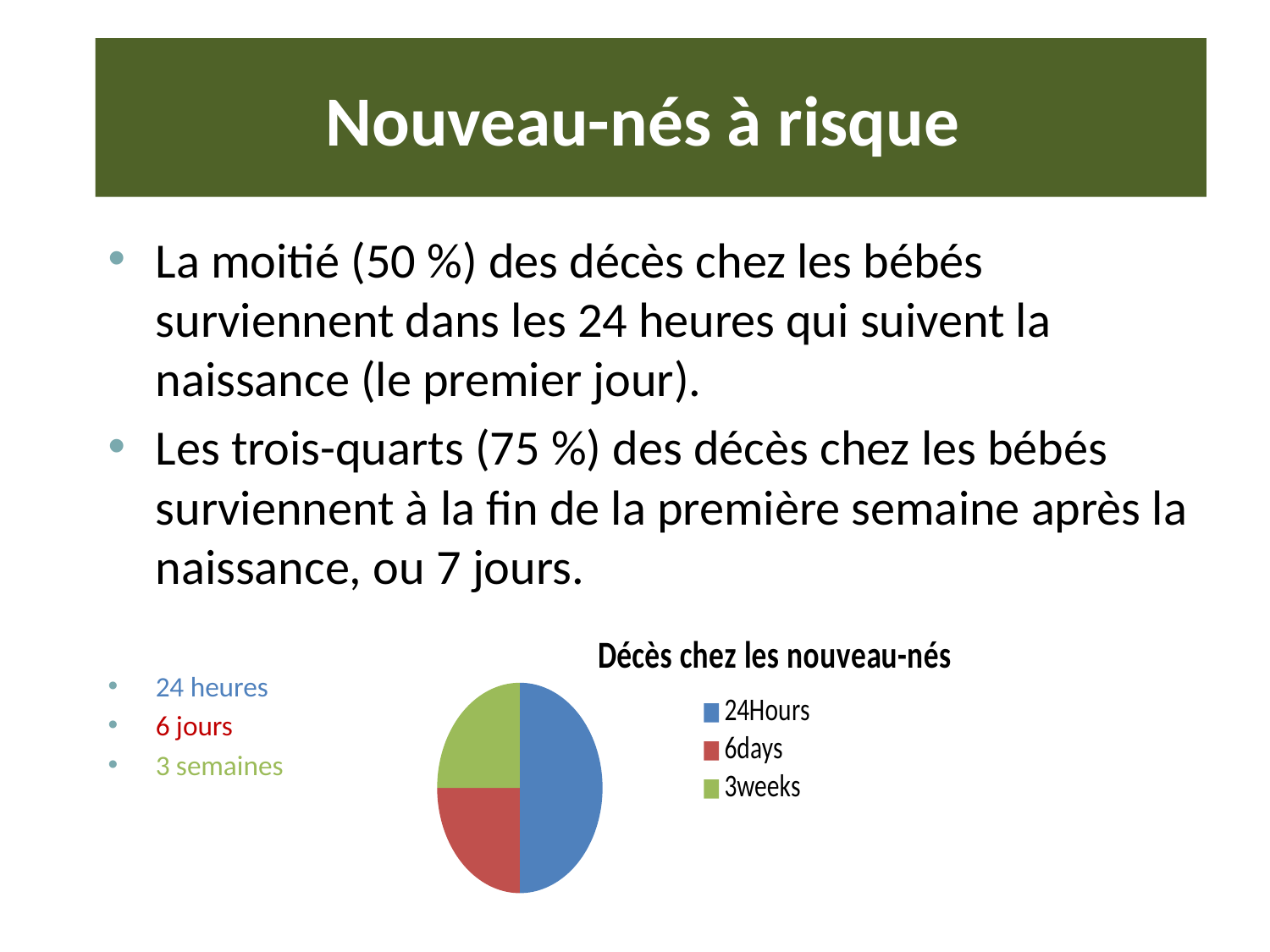

# Nouveau-nés à risque
La moitié (50 %) des décès chez les bébés surviennent dans les 24 heures qui suivent la naissance (le premier jour).
Les trois-quarts (75 %) des décès chez les bébés surviennent à la fin de la première semaine après la naissance, ou 7 jours.

24 heures
6 jours
3 semaines

### Chart: Décès chez les nouveau-nés

| Category | Newborn Deaths  |
|---|---|
| 24Hours | 0.5 |
| 6days | 0.25 |
| 3weeks | 0.25 |